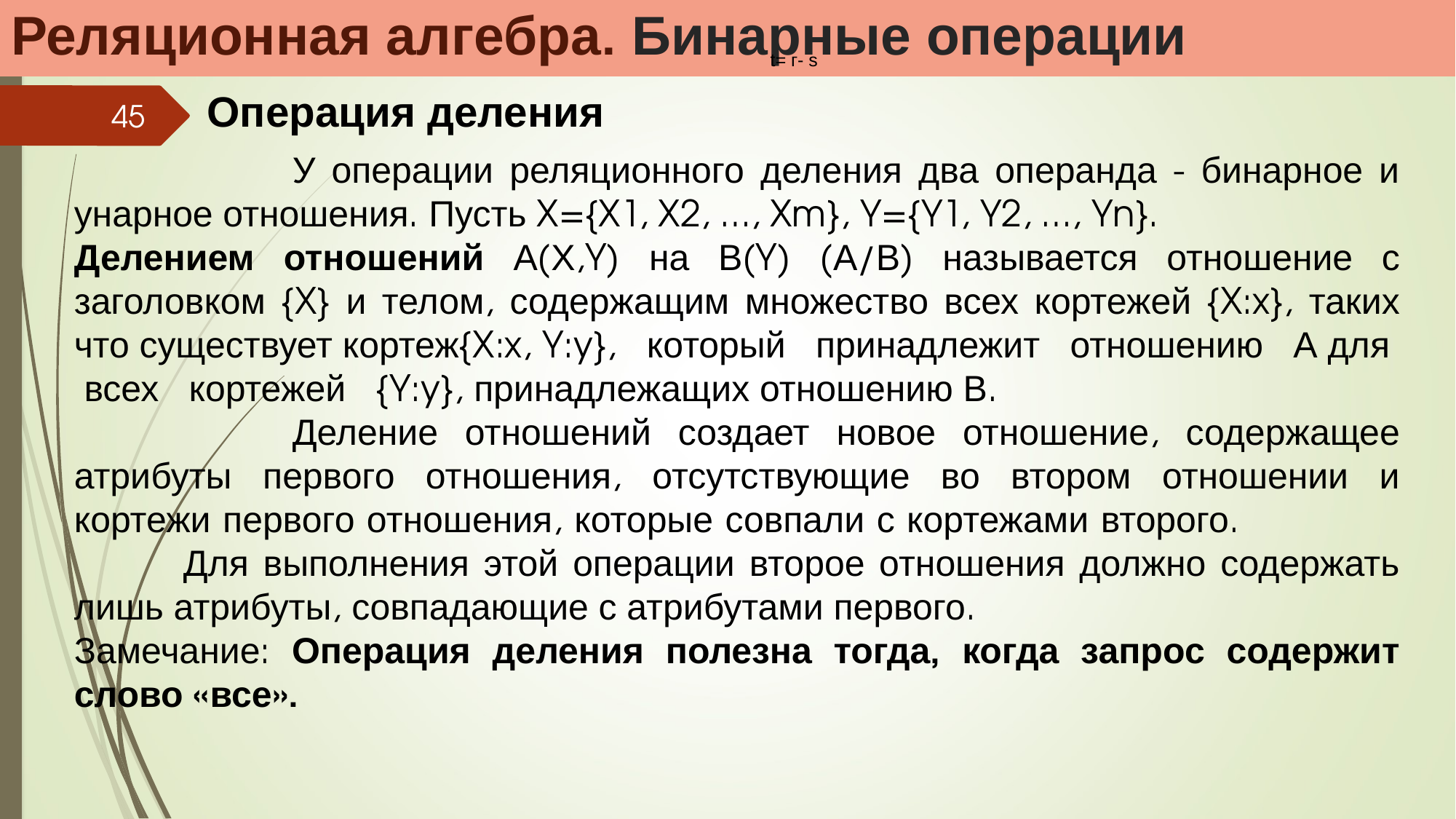

Реляционная алгебра. Бинарные операции
t= г- s
Операция деления
45
		У операции реляционного деления два операнда - бинарное и унарное отношения. Пусть X={X1, X2, …, Xm}, Y={Y1, Y2, …, Yn}.
Делением отношений А(Х,Y) на В(Y) (А/В) называется отношение с заголовком {X} и телом, содержащим множество всех кортежей {X:x}, таких что существует кортеж{X:x, Y:y},   который   принадлежит   отношению   А для   всех   кортежей   {Y:y}, принадлежащих отношению В.
		Деление отношений создает новое отношение, содержащее атрибуты первого отношения, отсутствующие во втором отношении и кортежи первого отношения, которые совпали с кортежами второго. 			Для выполнения этой операции второе отношения должно содержать лишь атрибуты, совпадающие с атрибутами первого.
Замечание: Операция деления полезна тогда, когда запрос содержит слово «все».